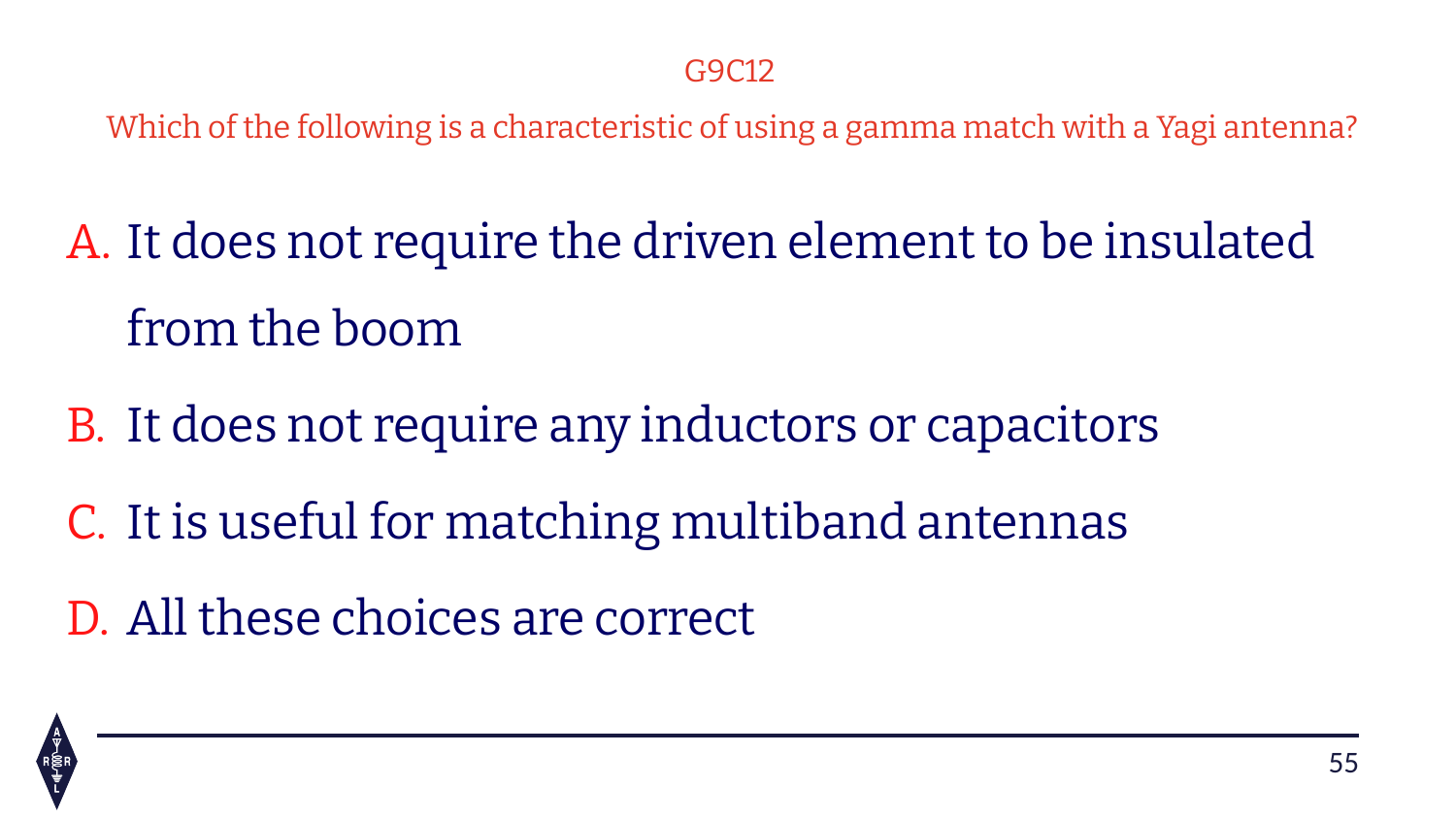

G9B12 	What is the approximate length for a 						¼ wave vertical antenna cut for 28.5 MHZ?
G9C12
Which of the following is a characteristic of using a gamma match with a Yagi antenna?
It does not require the driven element to be insulated from the boom
It does not require any inductors or capacitors
It is useful for matching multiband antennas
All these choices are correct
55